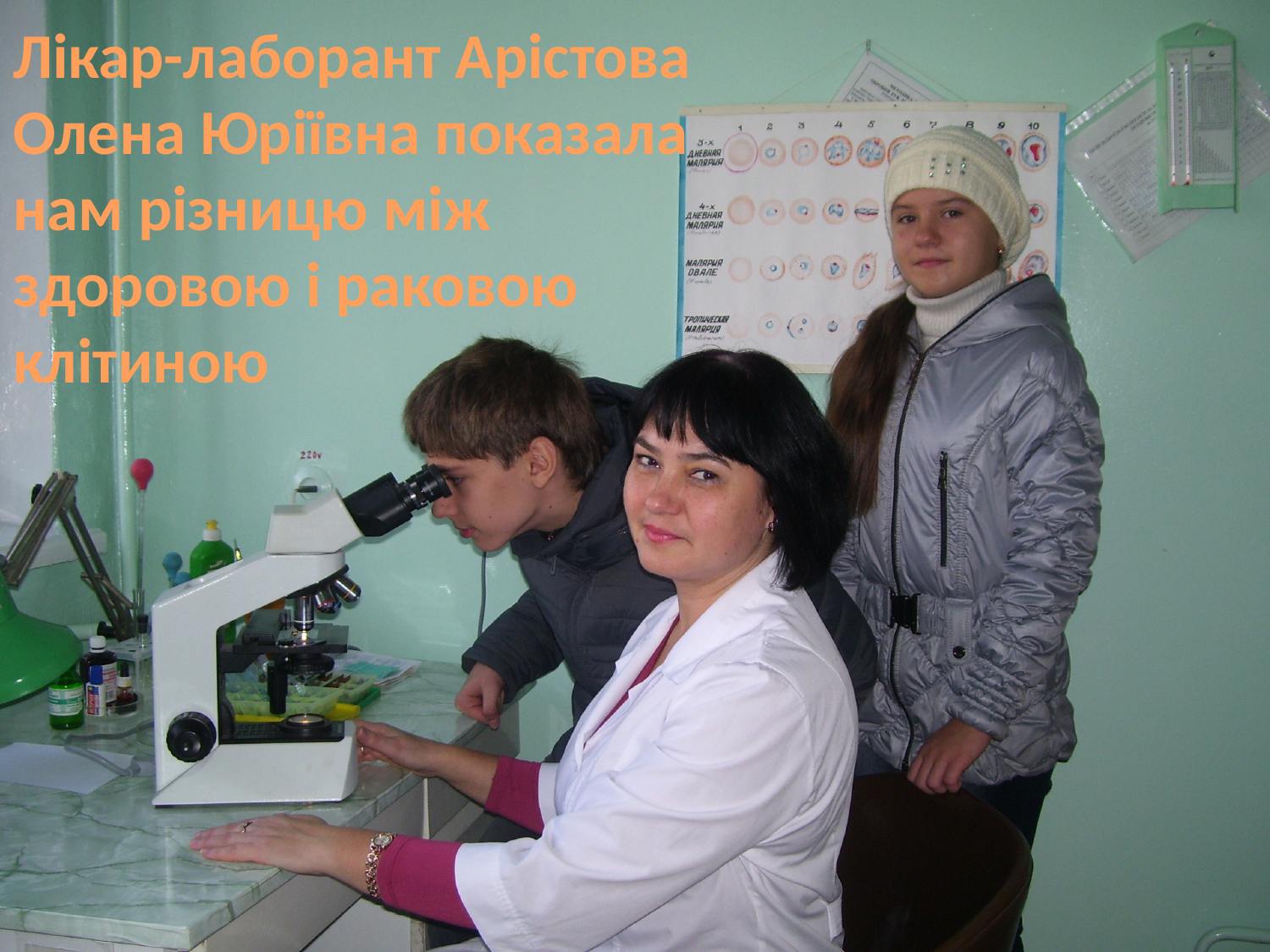

# Лікар-лаборант Арістова Олена Юріївна показала нам різницю між здоровою і раковою клітиною